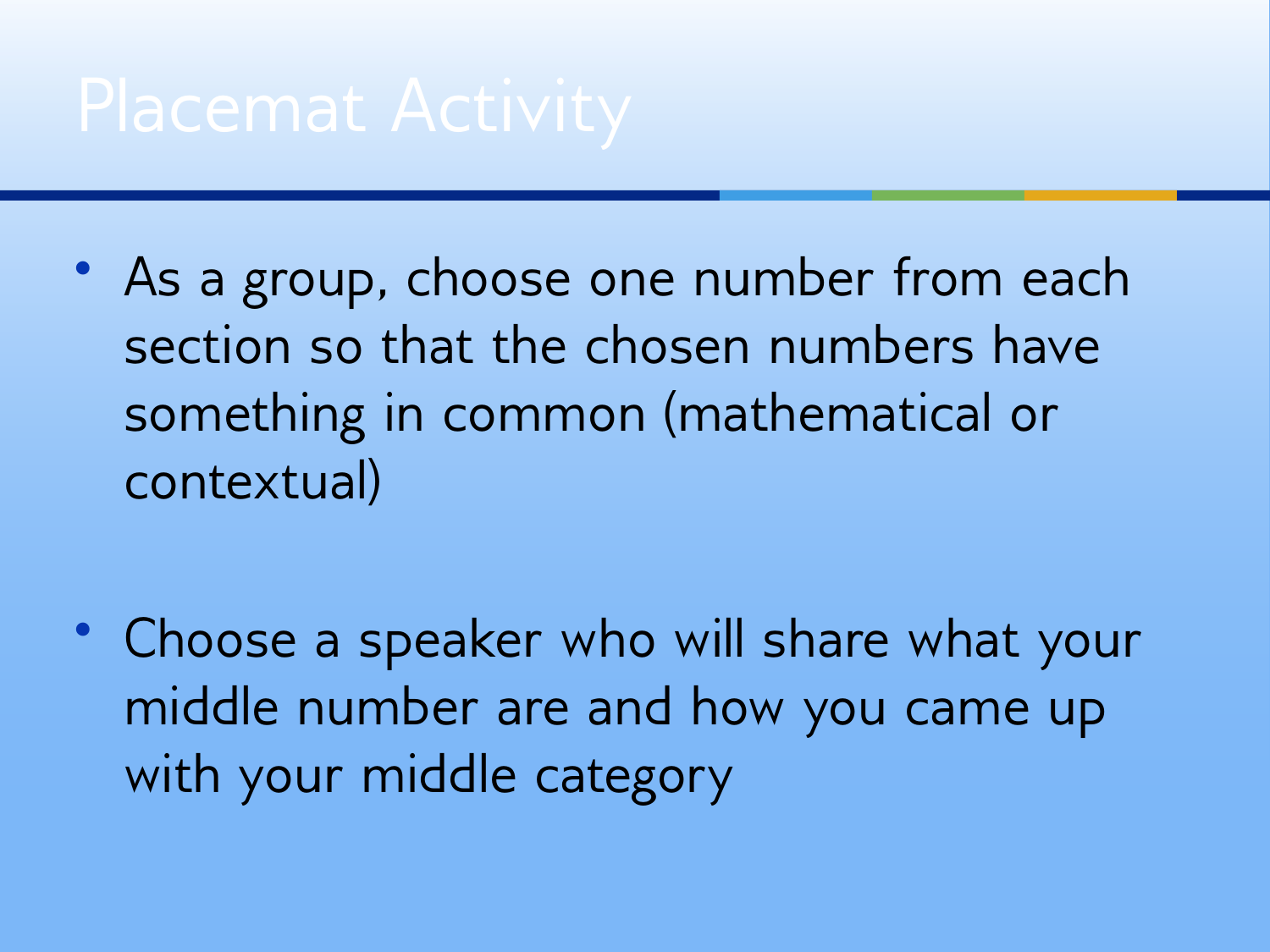

# Placemat Activity

As a group, choose one number from each section so that the chosen numbers have something in common (mathematical or contextual)

Choose a speaker who will share what your middle number are and how you came up with your middle category